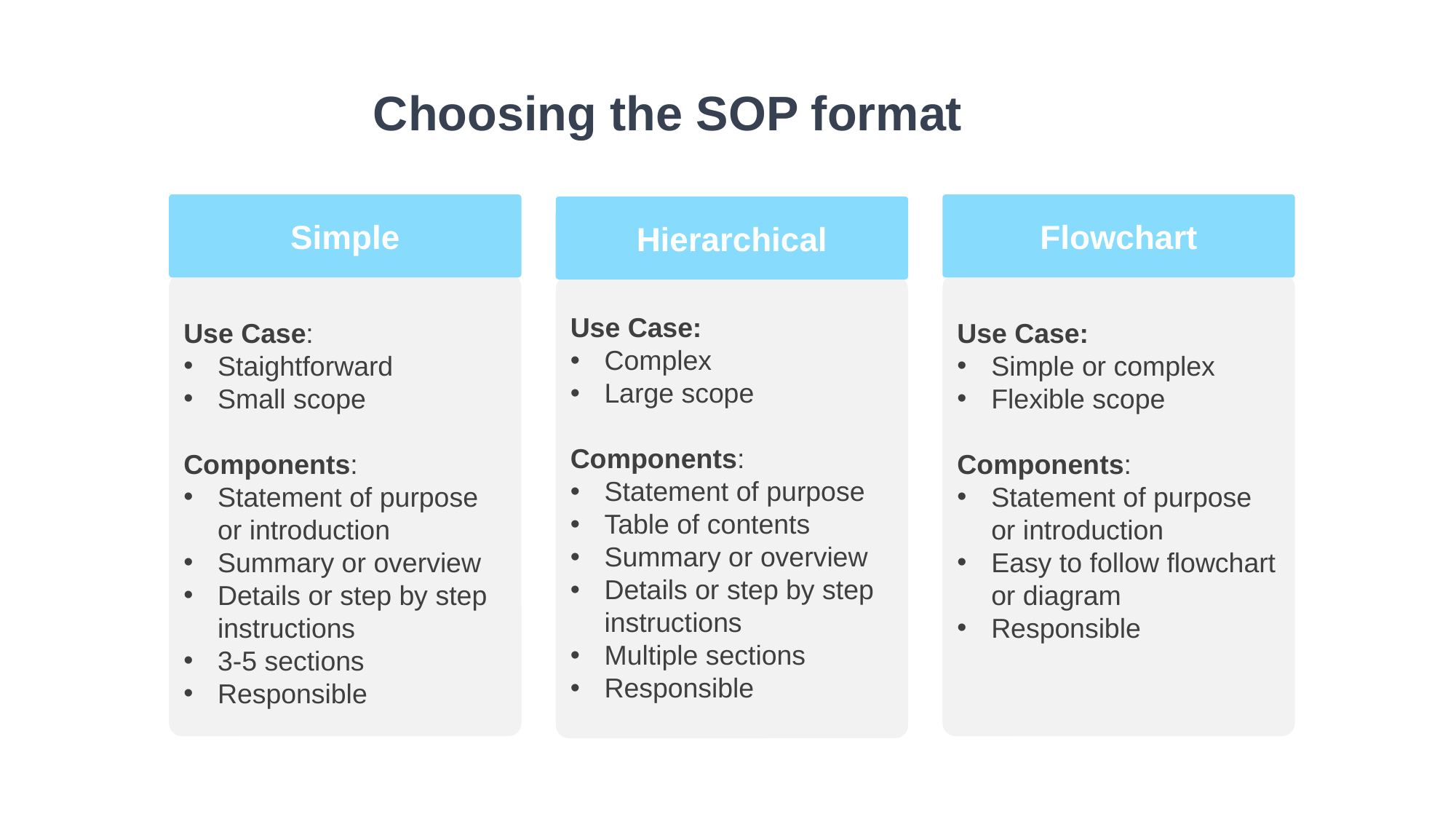

# Choosing the SOP format
Simple
Flowchart
Hierarchical
Use Case:
Staightforward
Small scope

Components:
Statement of purpose or introduction
Summary or overview
Details or step by step instructions
3-5 sections
Responsible

Use Case:
Simple or complex
Flexible scope

Components:
Statement of purpose or introduction
Easy to follow flowchart or diagram
Responsible
Use Case:
Complex
Large scope

Components:
Statement of purpose
Table of contents
Summary or overview
Details or step by step instructions
Multiple sections
Responsible